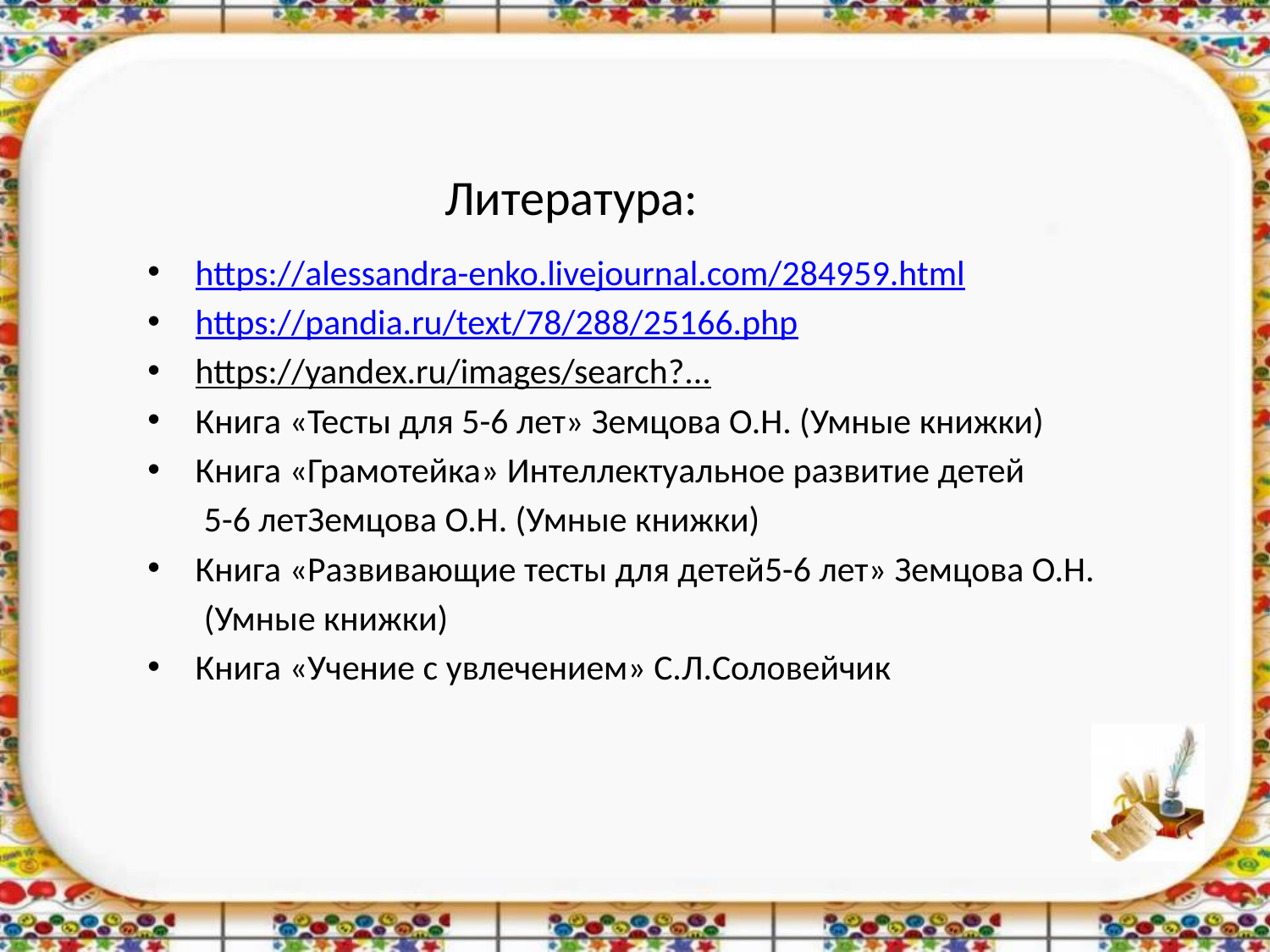

# Литература:

https://alessandra-enko.livejournal.com/284959.html
https://pandia.ru/text/78/288/25166.php
https://yandex.ru/images/search?...
Книга «Тесты для 5-6 лет» Земцова О.Н. (Умные книжки)
Книга «Грамотейка» Интеллектуальное развитие детей
       5-6 летЗемцова О.Н. (Умные книжки)
Книга «Развивающие тесты для детей5-6 лет» Земцова О.Н.
       (Умные книжки)
Книга «Учение с увлечением» С.Л.Соловейчик